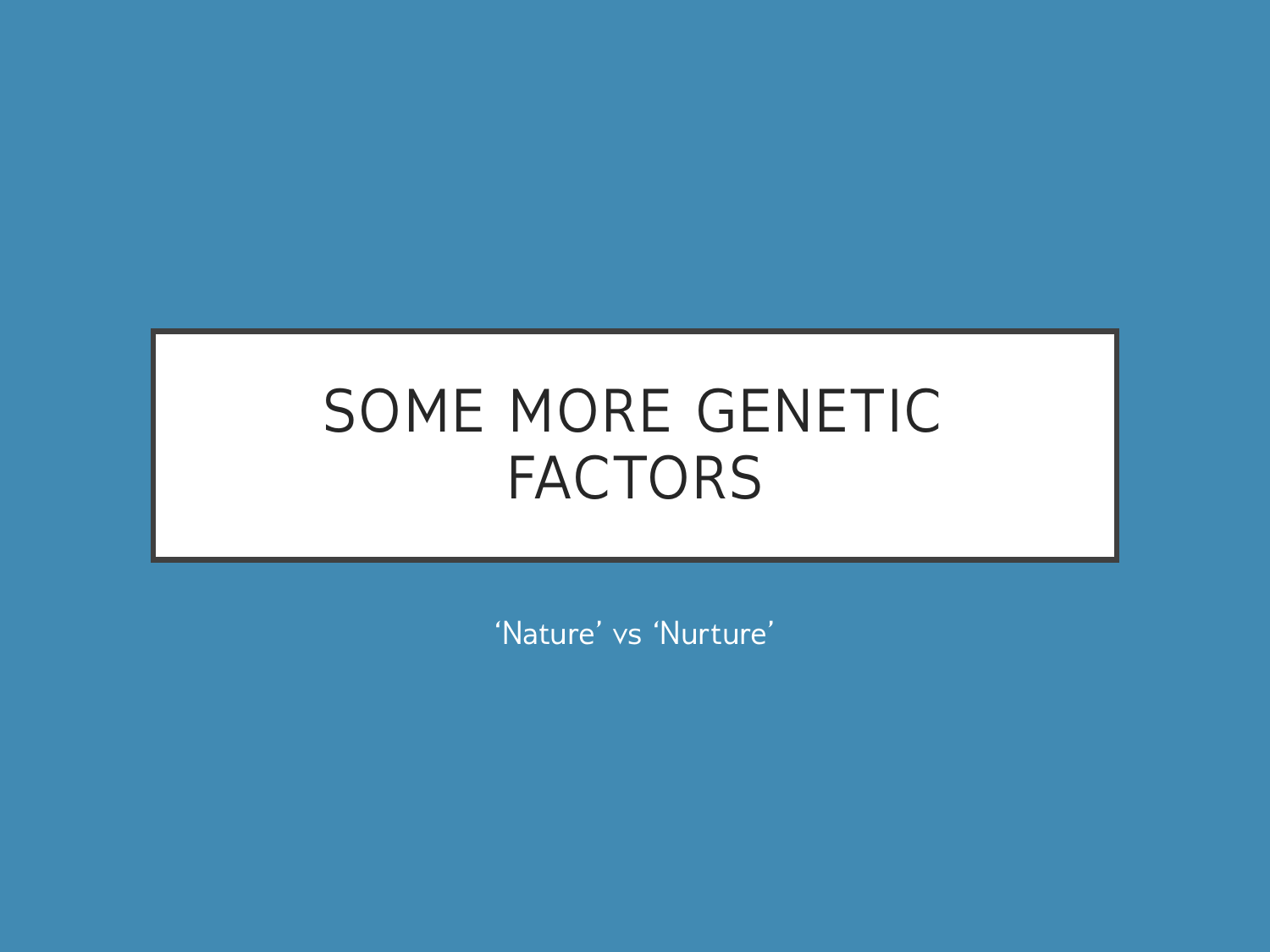

# Some more genetic factors
‘Nature’ vs ‘Nurture’